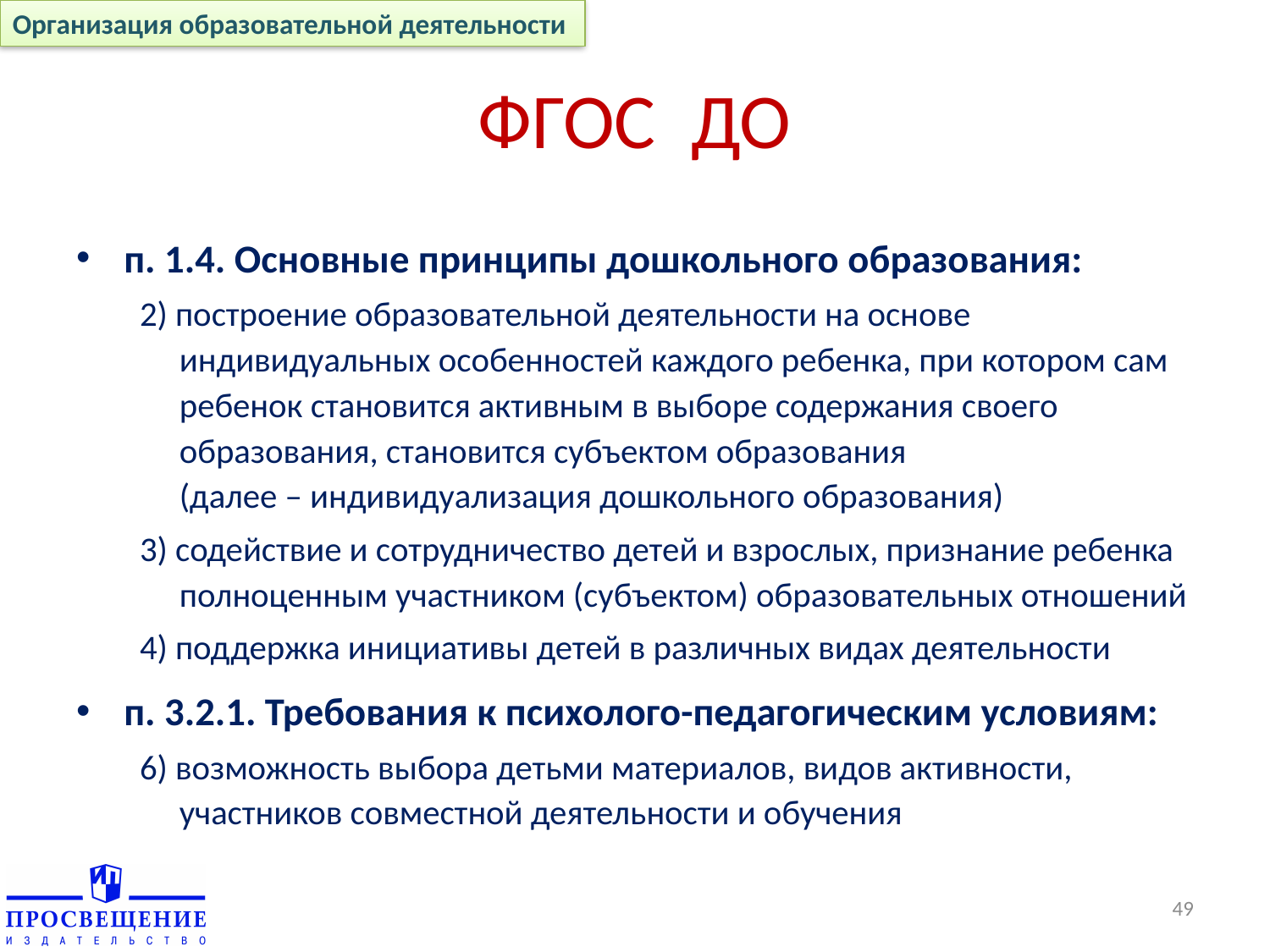

Организация образовательной деятельности
# ФГОС  ДО
п. 1.4. Основные принципы дошкольного образования:
2) построение образовательной деятельности на основе индивидуальных особенностей каждого ребенка, при котором сам ребенок становится активным в выборе содержания своего образования, становится субъектом образования
(далее – индивидуализация дошкольного образования)
3) содействие и сотрудничество детей и взрослых, признание ребенка полноценным участником (субъектом) образовательных отношений
4) поддержка инициативы детей в различных видах деятельности
п. 3.2.1. Требования к психолого-педагогическим условиям:
6) возможность выбора детьми материалов, видов активности, участников совместной деятельности и обучения
49